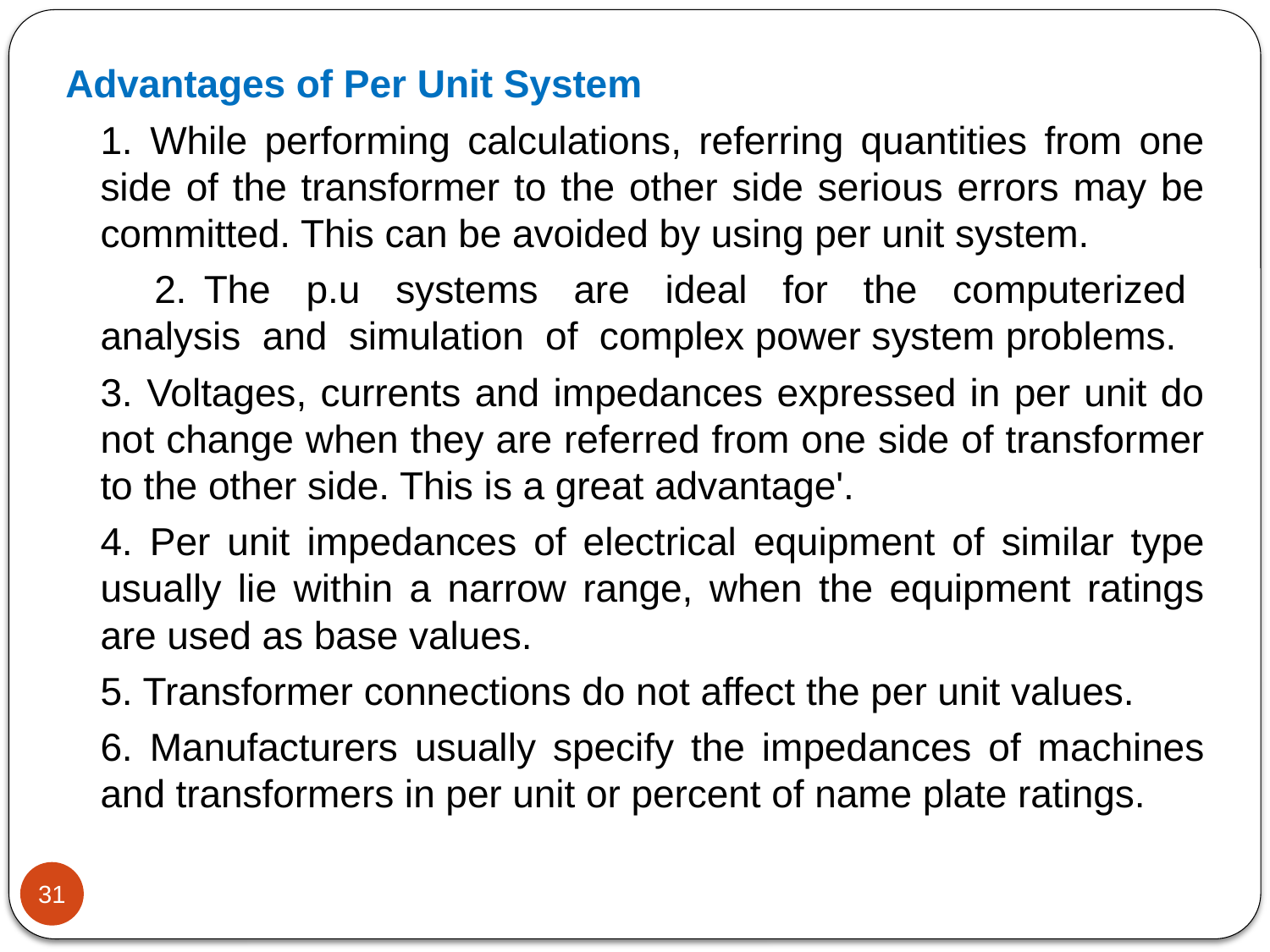

Advantages of Per Unit System
	1. While performing calculations, referring quantities from one side of the transformer to the other side serious errors may be committed. This can be avoided by using per unit system.
     2. The  p.u  systems  are  ideal  for  the  computerized  analysis  and  simulation  of  complex power system problems.
	3. Voltages, currents and impedances expressed in per unit do not change when they are referred from one side of transformer to the other side. This is a great advantage'.
	4. Per unit impedances of electrical equipment of similar type usually lie within a narrow range, when the equipment ratings are used as base values.
	5. Transformer connections do not affect the per unit values.
	6. Manufacturers usually specify the impedances of machines and transformers in per unit or percent of name plate ratings.

31